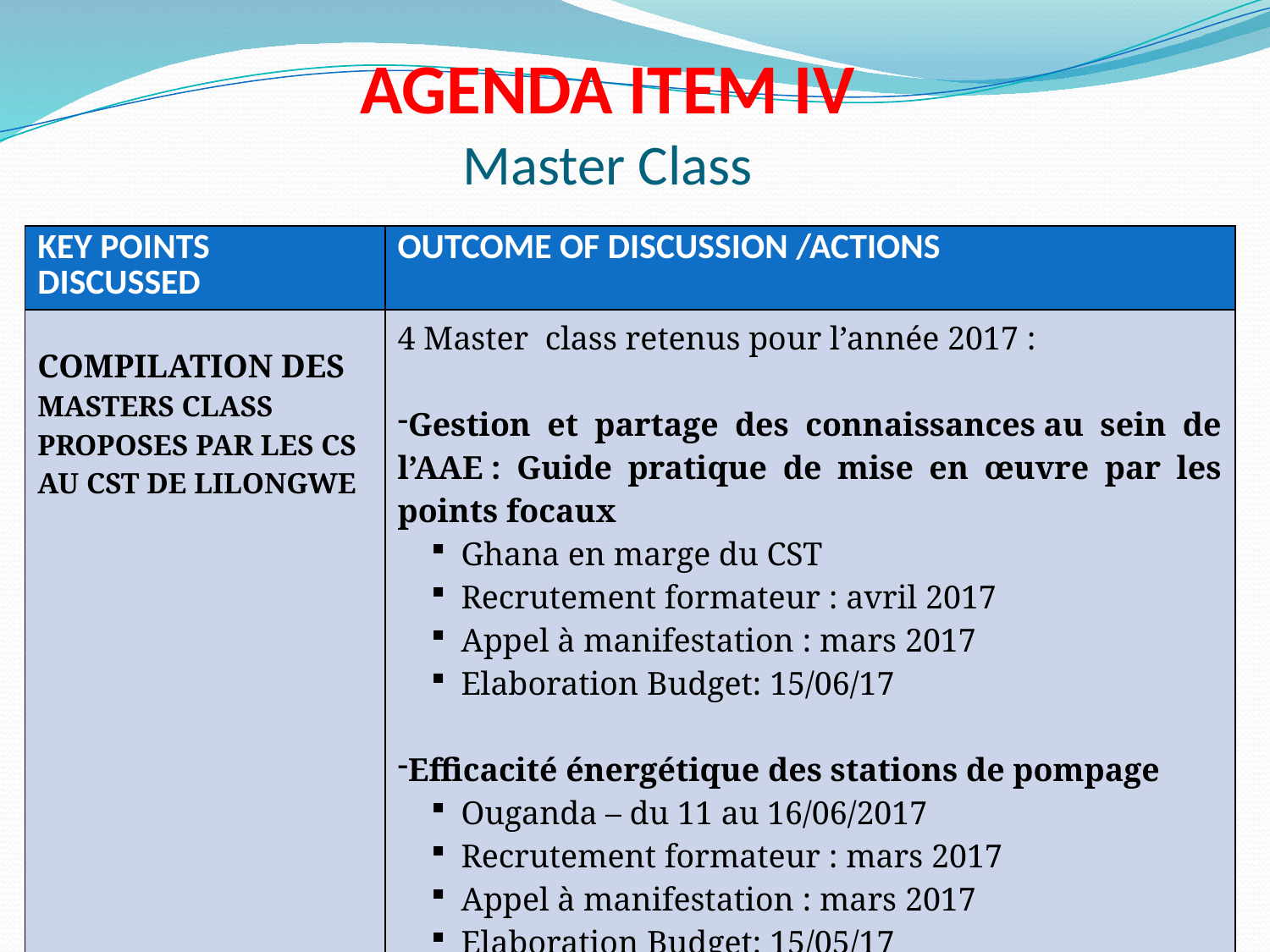

# AGENDA ITEM IV Master Class
| KEY POINTS DISCUSSED | OUTCOME OF DISCUSSION /ACTIONS |
| --- | --- |
| COMPILATION DES MASTERS CLASS PROPOSES PAR LES CS AU CST DE LILONGWE | 4 Master class retenus pour l’année 2017 : Gestion et partage des connaissances au sein de l’AAE : Guide pratique de mise en œuvre par les points focaux Ghana en marge du CST Recrutement formateur : avril 2017 Appel à manifestation : mars 2017 Elaboration Budget: 15/06/17 Efficacité énergétique des stations de pompage Ouganda – du 11 au 16/06/2017 Recrutement formateur : mars 2017 Appel à manifestation : mars 2017 Elaboration Budget: 15/05/17 |